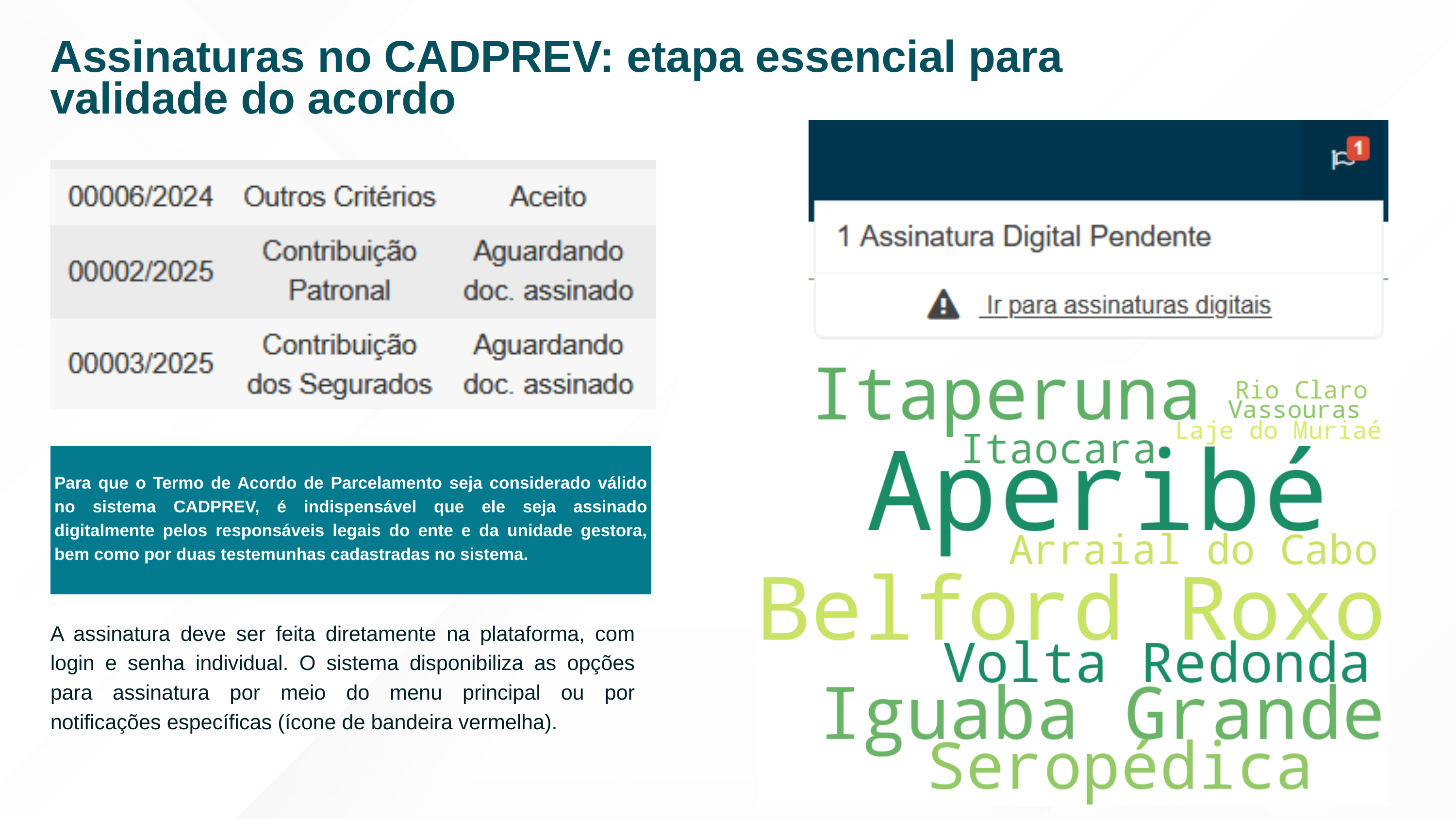

Assinaturas no CADPREV: etapa essencial para validade do acordo

Para que o Termo de Acordo de Parcelamento seja considerado válido no sistema CADPREV, é indispensável que ele seja assinado digitalmente pelos responsáveis legais do ente e da unidade gestora, bem como por duas testemunhas cadastradas no sistema.
A assinatura deve ser feita diretamente na plataforma, com login e senha individual. O sistema disponibiliza as opções para assinatura por meio do menu principal ou por notificações específicas (ícone de bandeira vermelha).